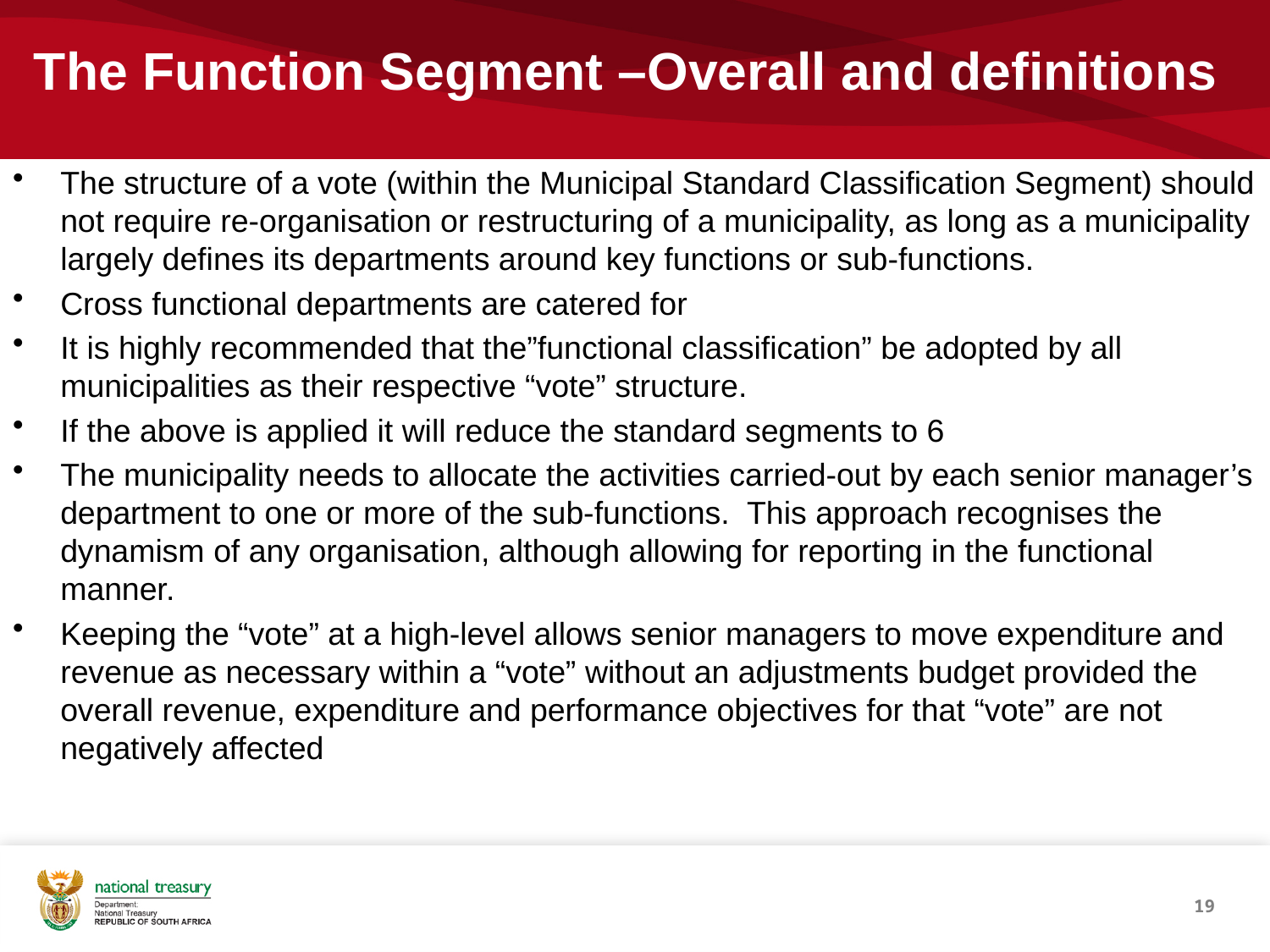

# The Function Segment –Overall and definitions
The structure of a vote (within the Municipal Standard Classification Segment) should not require re-organisation or restructuring of a municipality, as long as a municipality largely defines its departments around key functions or sub-functions.
Cross functional departments are catered for
It is highly recommended that the”functional classification” be adopted by all municipalities as their respective “vote” structure.
If the above is applied it will reduce the standard segments to 6
The municipality needs to allocate the activities carried-out by each senior manager’s department to one or more of the sub-functions.  This approach recognises the dynamism of any organisation, although allowing for reporting in the functional manner.
Keeping the “vote” at a high-level allows senior managers to move expenditure and revenue as necessary within a “vote” without an adjustments budget provided the overall revenue, expenditure and performance objectives for that “vote” are not negatively affected

19